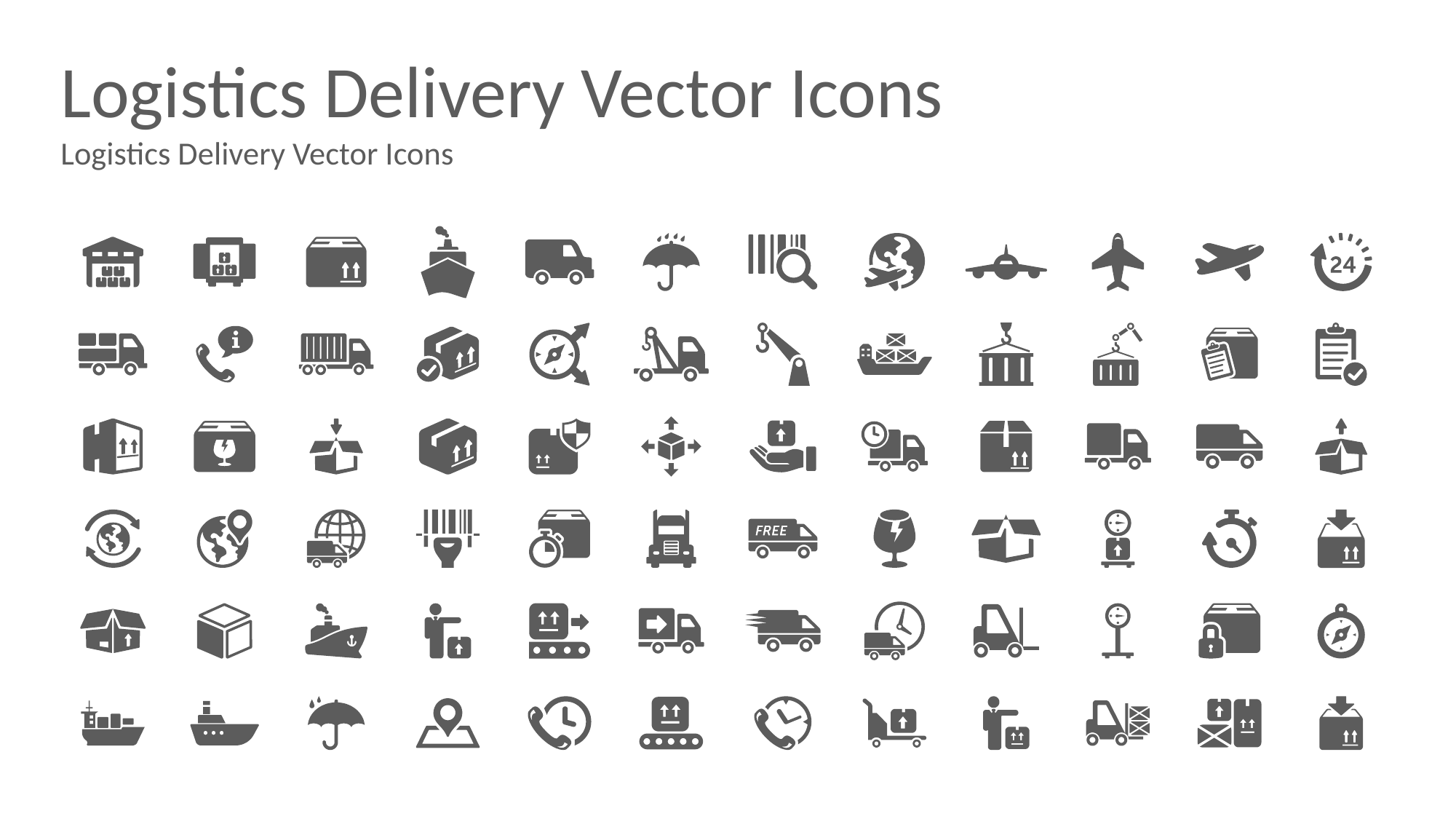

# Logistics Delivery Vector Icons
Logistics Delivery Vector Icons